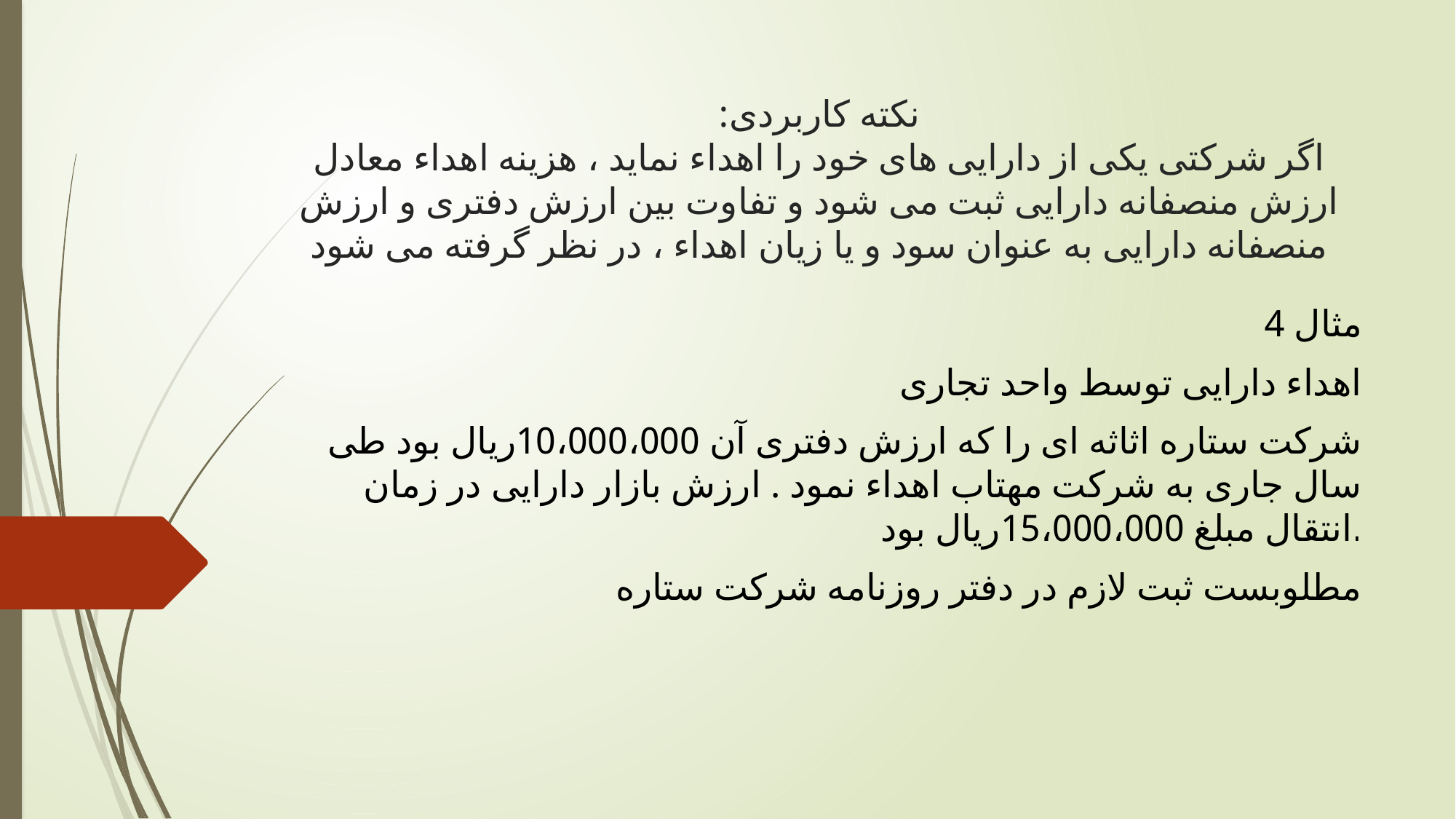

# نکته کاربردی: اگر شرکتی یکی از دارایی های خود را اهداء نماید ، هزینه اهداء معادل ارزش منصفانه دارایی ثبت می شود و تفاوت بین ارزش دفتری و ارزش منصفانه دارایی به عنوان سود و یا زیان اهداء ، در نظر گرفته می شود
مثال 4
اهداء دارایی توسط واحد تجاری
شرکت ستاره اثاثه ای را که ارزش دفتری آن 10،000،000ریال بود طی سال جاری به شرکت مهتاب اهداء نمود . ارزش بازار دارایی در زمان انتقال مبلغ 15،000،000ریال بود.
مطلوبست ثبت لازم در دفتر روزنامه شرکت ستاره